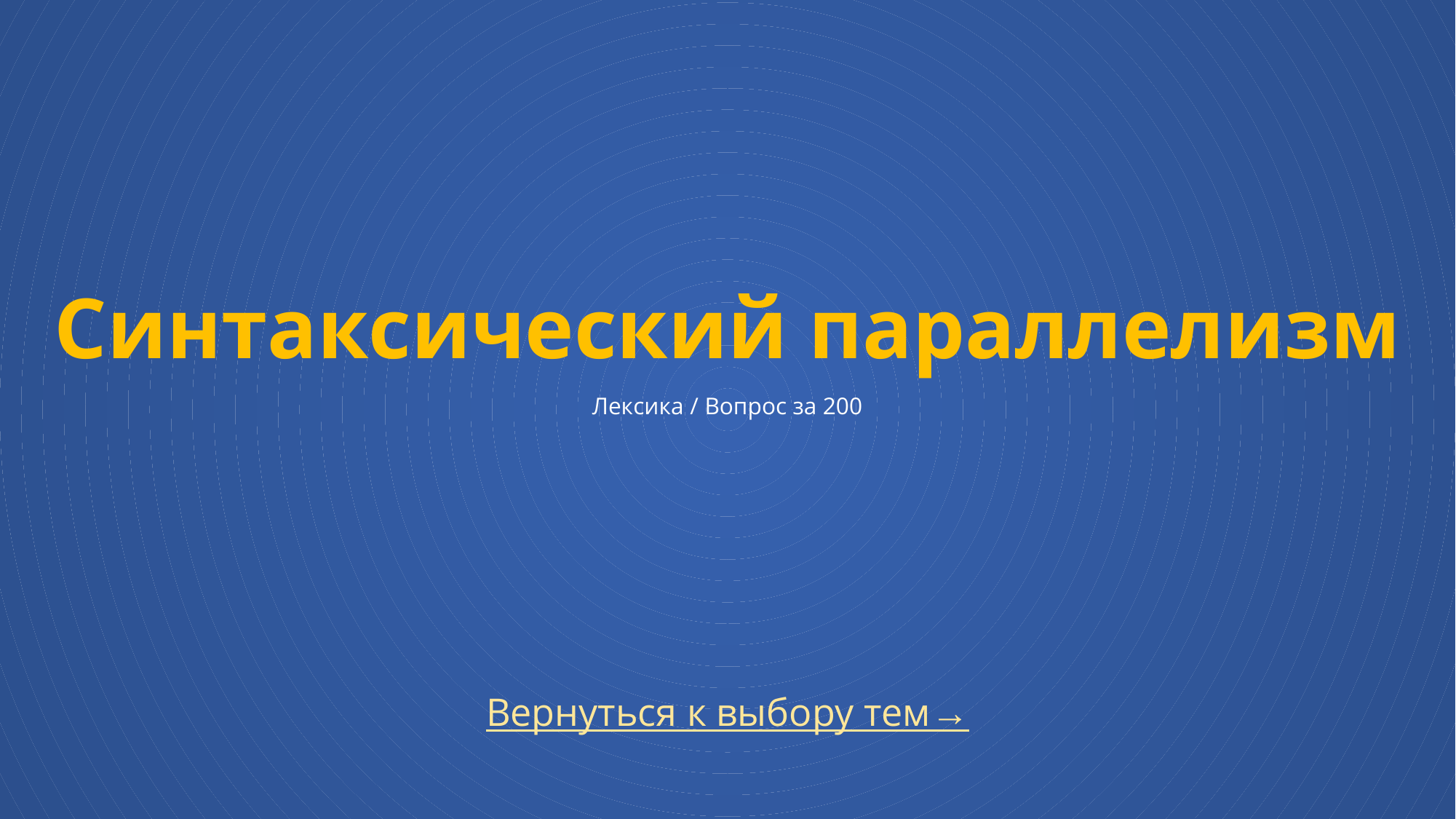

# Синтаксический параллелизм Лексика / Вопрос за 200
Вернуться к выбору тем→